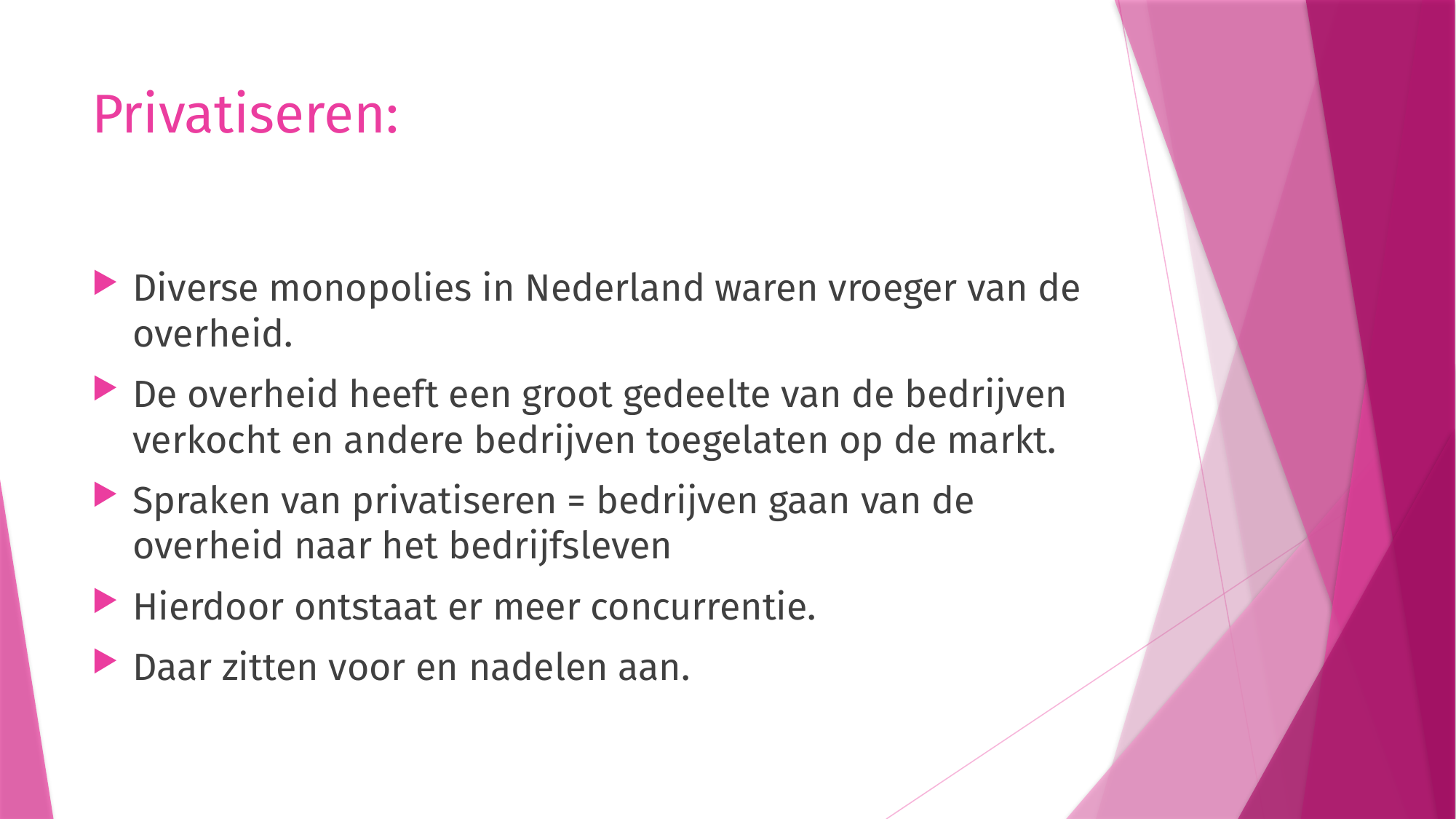

# Privatiseren:
Diverse monopolies in Nederland waren vroeger van de overheid.
De overheid heeft een groot gedeelte van de bedrijven verkocht en andere bedrijven toegelaten op de markt.
Spraken van privatiseren = bedrijven gaan van de overheid naar het bedrijfsleven
Hierdoor ontstaat er meer concurrentie.
Daar zitten voor en nadelen aan.